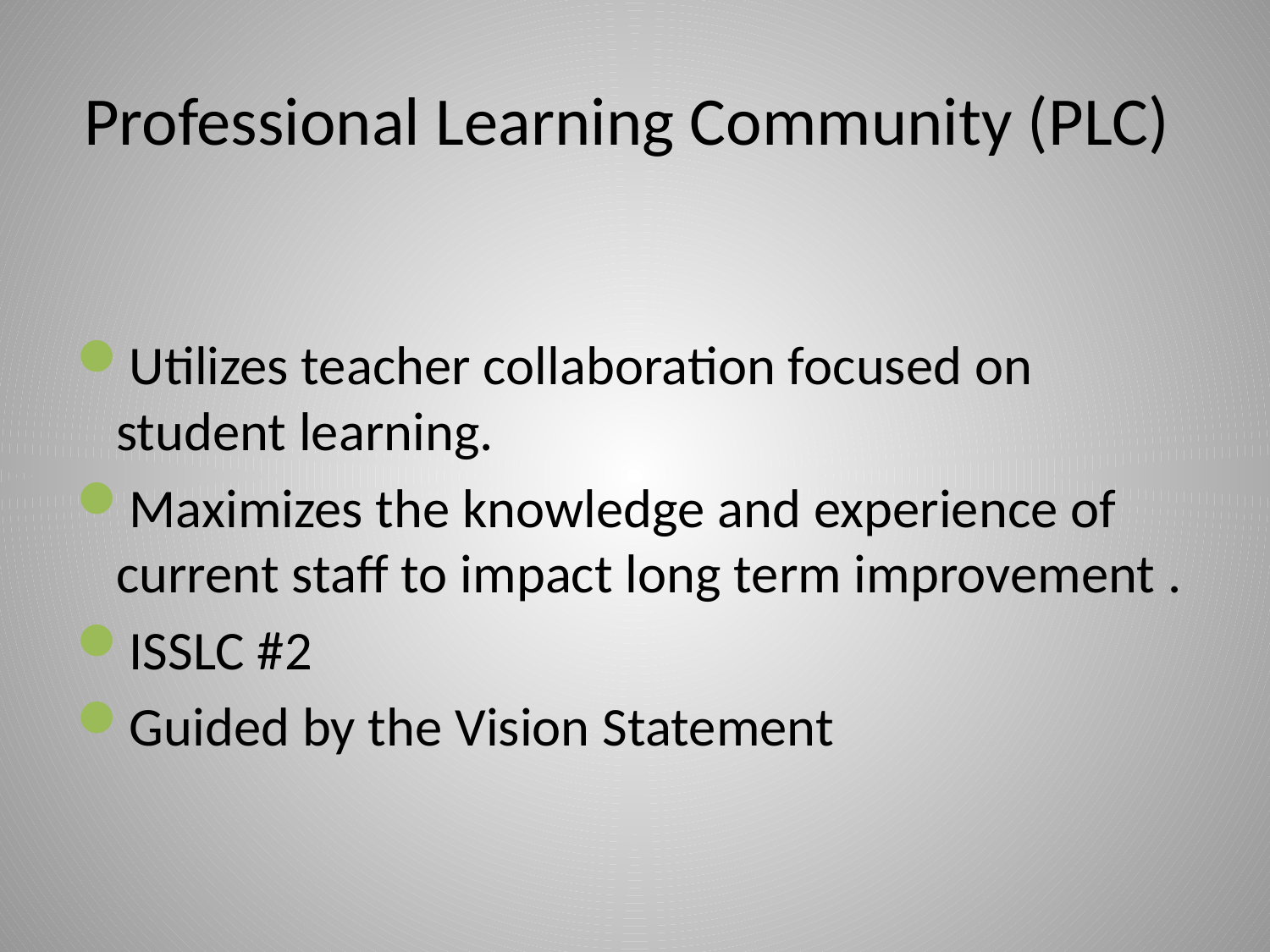

# Professional Learning Community (PLC)
Utilizes teacher collaboration focused on student learning.
Maximizes the knowledge and experience of current staff to impact long term improvement .
ISSLC #2
Guided by the Vision Statement